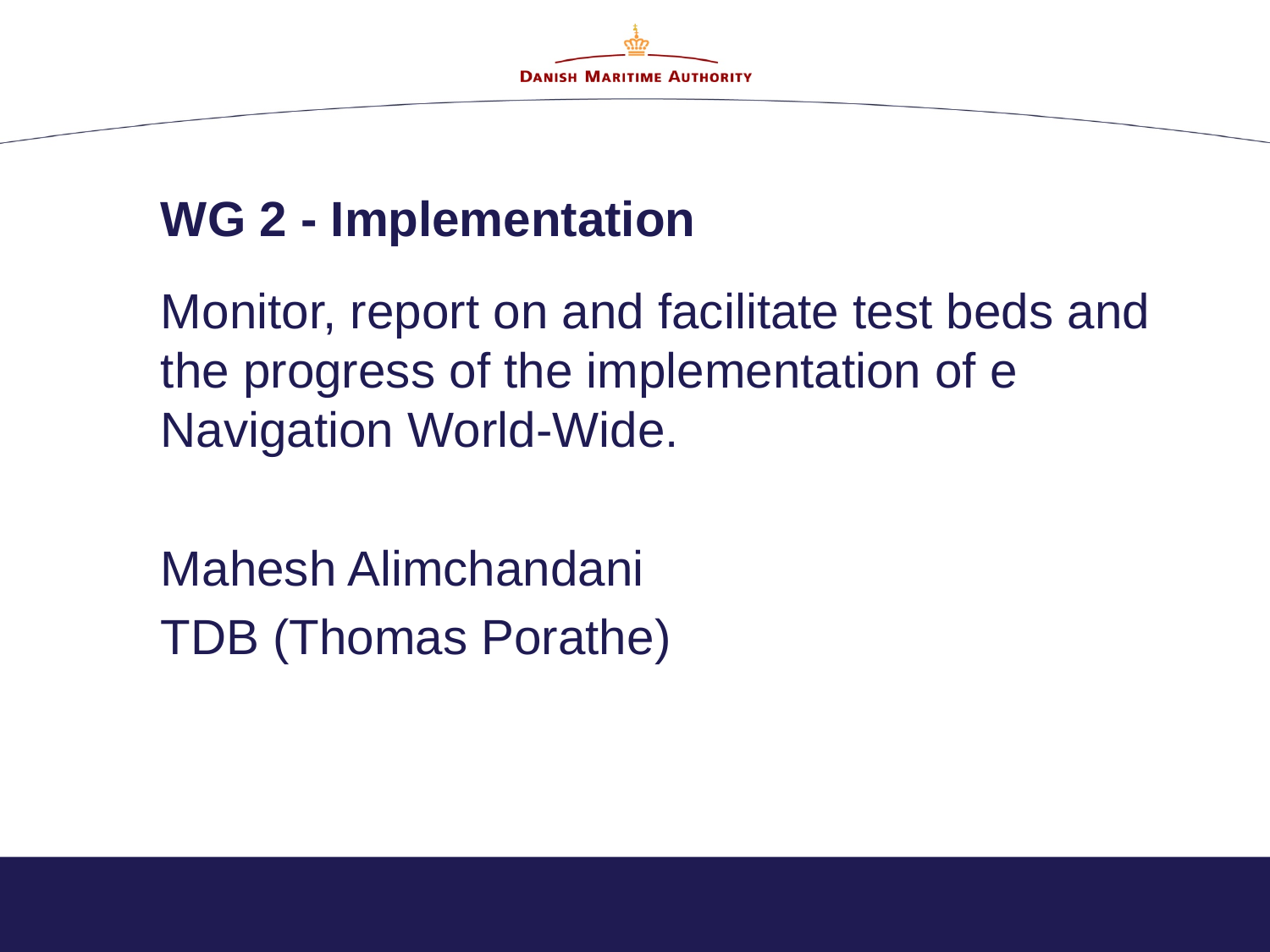

# WG 2 - Implementation
Monitor, report on and facilitate test beds and the progress of the implementation of e Navigation World-Wide.

Mahesh Alimchandani
TDB (Thomas Porathe)